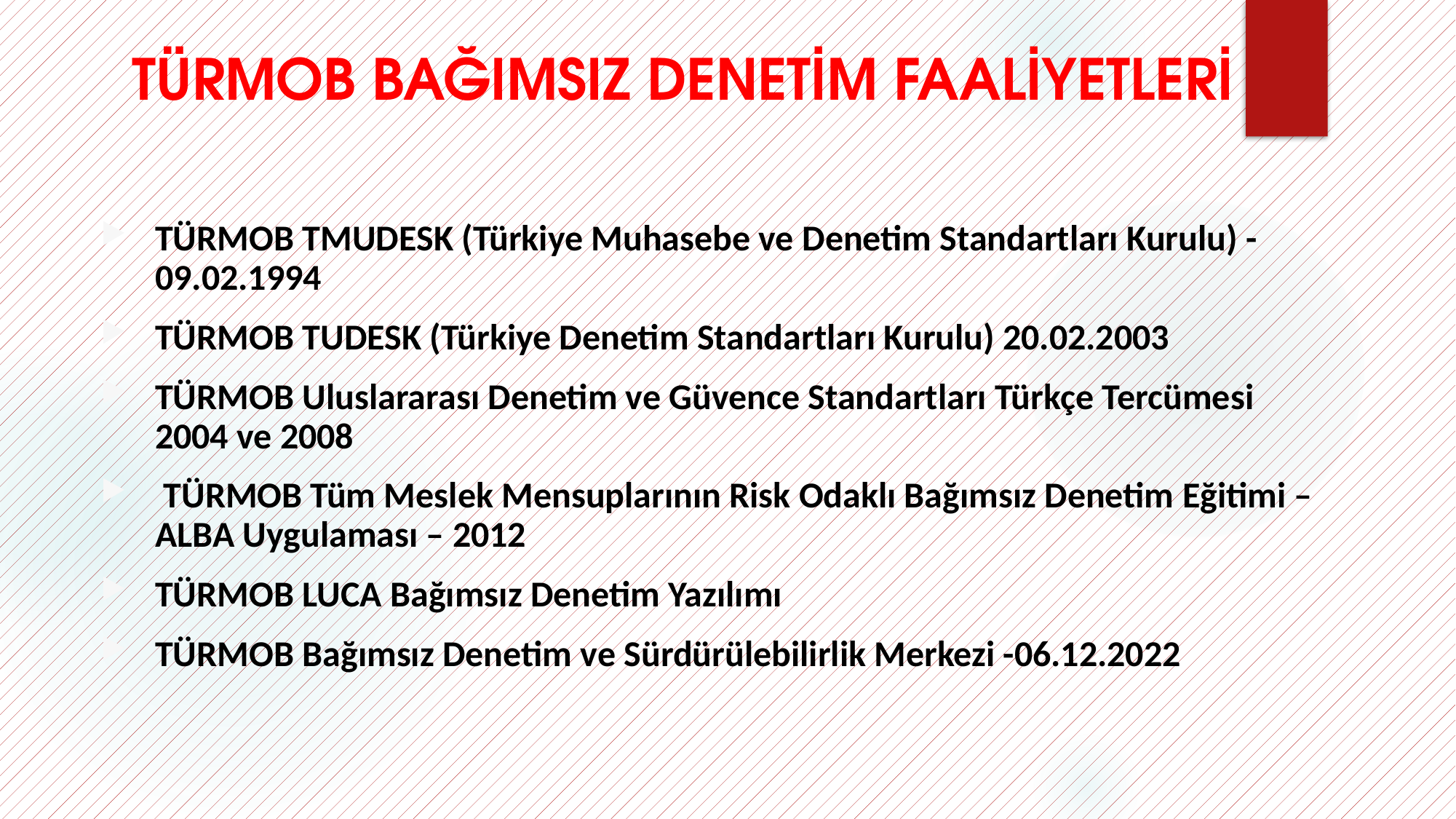

# TÜRMOB BAĞIMSIZ DENETİM FAALİYETLERİ
TÜRMOB TMUDESK (Türkiye Muhasebe ve Denetim Standartları Kurulu) - 09.02.1994
TÜRMOB TUDESK (Türkiye Denetim Standartları Kurulu) 20.02.2003
TÜRMOB Uluslararası Denetim ve Güvence Standartları Türkçe Tercümesi 2004 ve 2008
 TÜRMOB Tüm Meslek Mensuplarının Risk Odaklı Bağımsız Denetim Eğitimi – ALBA Uygulaması – 2012
TÜRMOB LUCA Bağımsız Denetim Yazılımı
TÜRMOB Bağımsız Denetim ve Sürdürülebilirlik Merkezi -06.12.2022